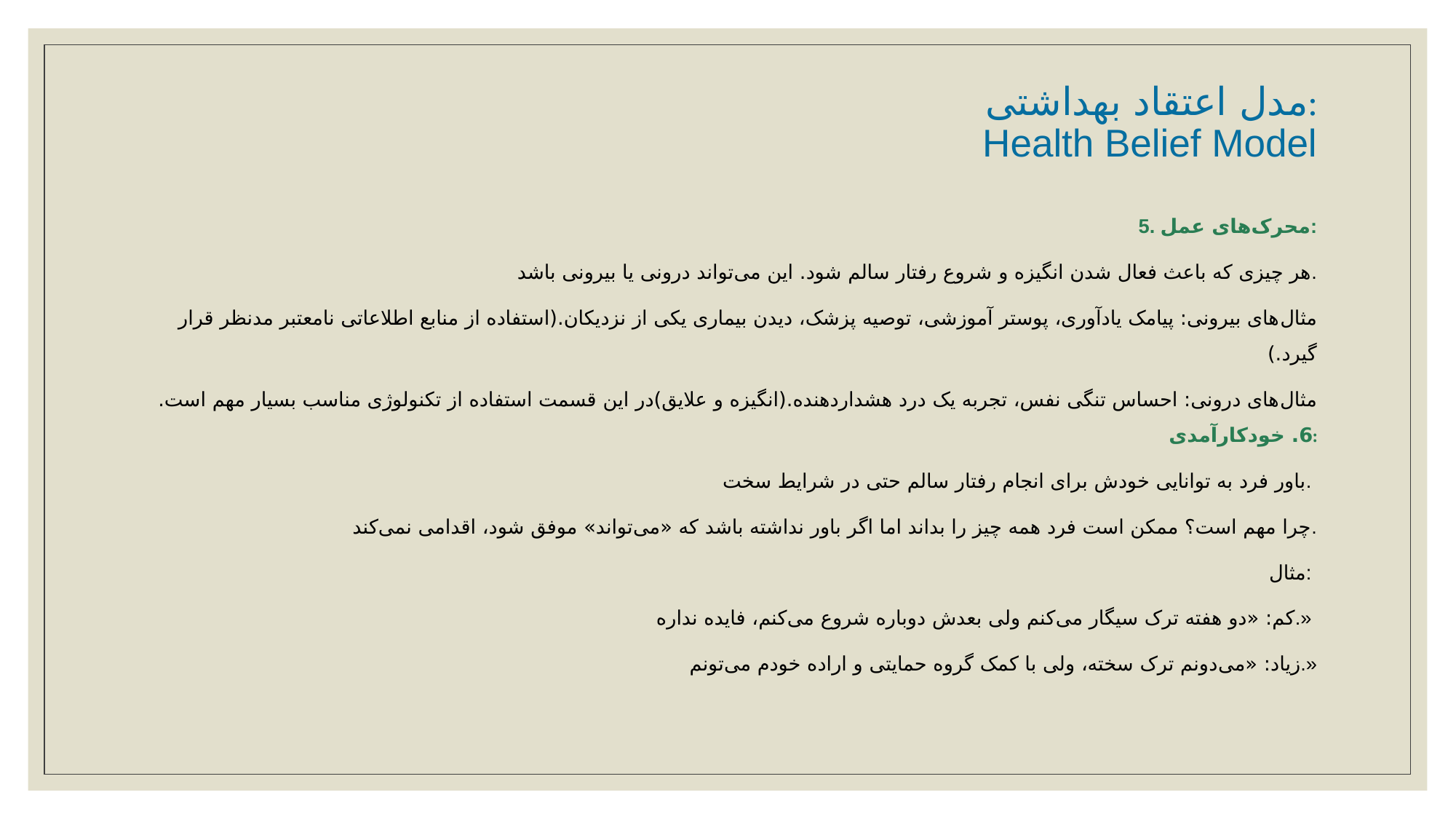

# مدل اعتقاد بهداشتی: Health Belief Model
5. محرک‌های عمل:
هر چیزی که باعث فعال شدن انگیزه و شروع رفتار سالم شود. این می‌تواند درونی یا بیرونی باشد.
 مثال‌های بیرونی: پیامک یادآوری، پوستر آموزشی، توصیه پزشک، دیدن بیماری یکی از نزدیکان.(استفاده از منابع اطلاعاتی نامعتبر مدنظر قرار گیرد.)
 مثال‌های درونی: احساس تنگی نفس، تجربه یک درد هشداردهنده.(انگیزه و علایق)در این قسمت استفاده از تکنولوژی مناسب بسیار مهم است.
6. خودکارآمدی:
باور فرد به توانایی خودش برای انجام رفتار سالم حتی در شرایط سخت.
چرا مهم است؟ ممکن است فرد همه چیز را بداند اما اگر باور نداشته باشد که «می‌تواند» موفق شود، اقدامی نمی‌کند.
 مثال:
کم: «دو هفته ترک سیگار می‌کنم ولی بعدش دوباره شروع می‌کنم، فایده نداره.»
زیاد: «می‌دونم ترک سخته، ولی با کمک گروه حمایتی و اراده خودم می‌تونم.»